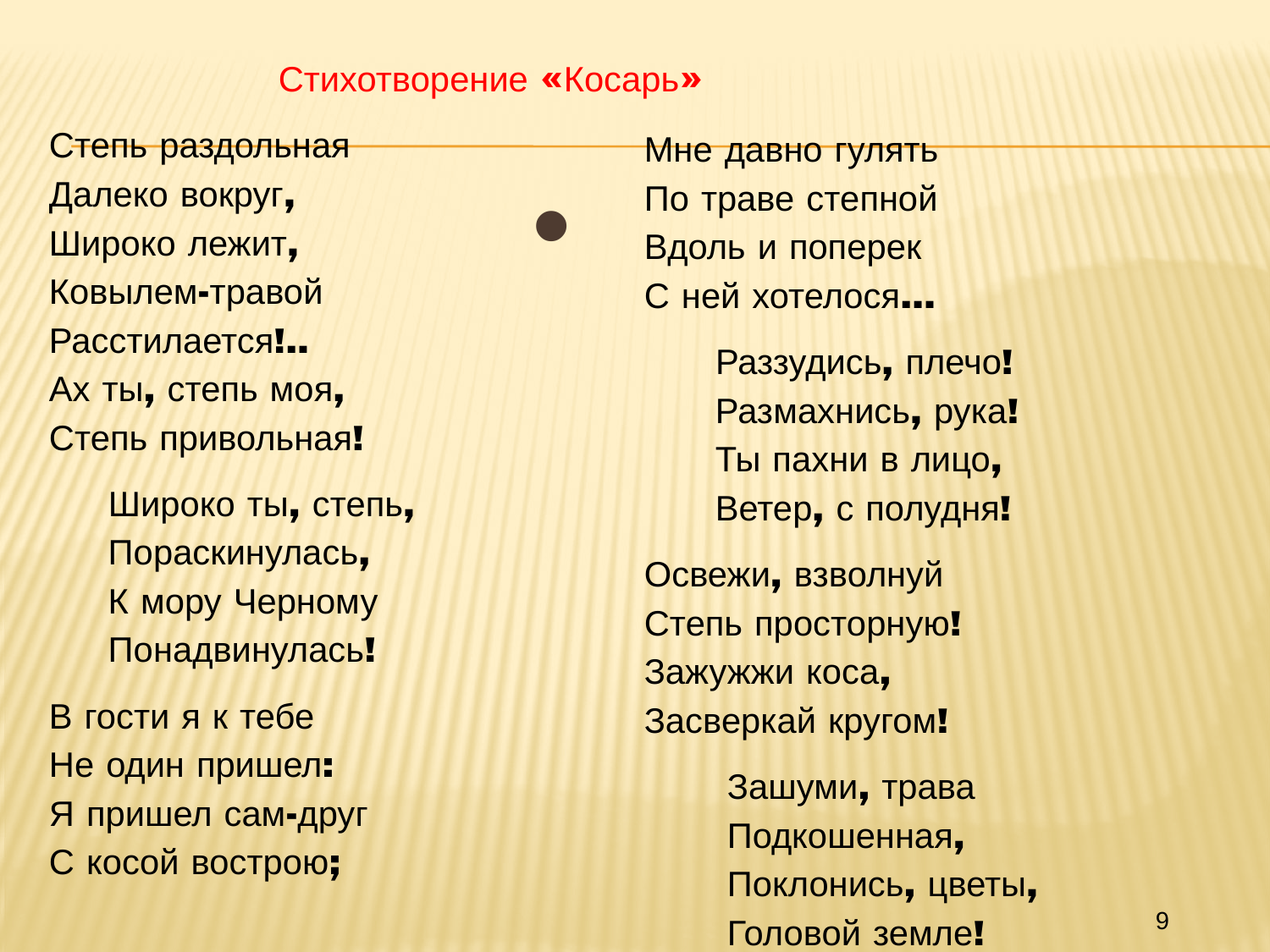

#
Стихотворение «Косарь»
Степь раздольная
Далеко вокруг,
Широко лежит,
Ковылем-травой
Расстилается!..
Ах ты, степь моя,
Степь привольная!
     Широко ты, степь,
     Пораскинулась,
     К мору Черному
     Понадвинулась!
В гости я к тебе
Не один пришел:
Я пришел сам-друг
С косой вострою;
Мне давно гулять
По траве степной
Вдоль и поперек
С ней хотелося…
      Раззудись, плечо!
      Размахнись, рука!
      Ты пахни в лицо,
      Ветер, с полудня!
Освежи, взволнуй
Степь просторную!
Зажужжи коса,
Засверкай кругом!
       Зашуми, трава
       Подкошенная,
       Поклонись, цветы,
       Головой земле!

9